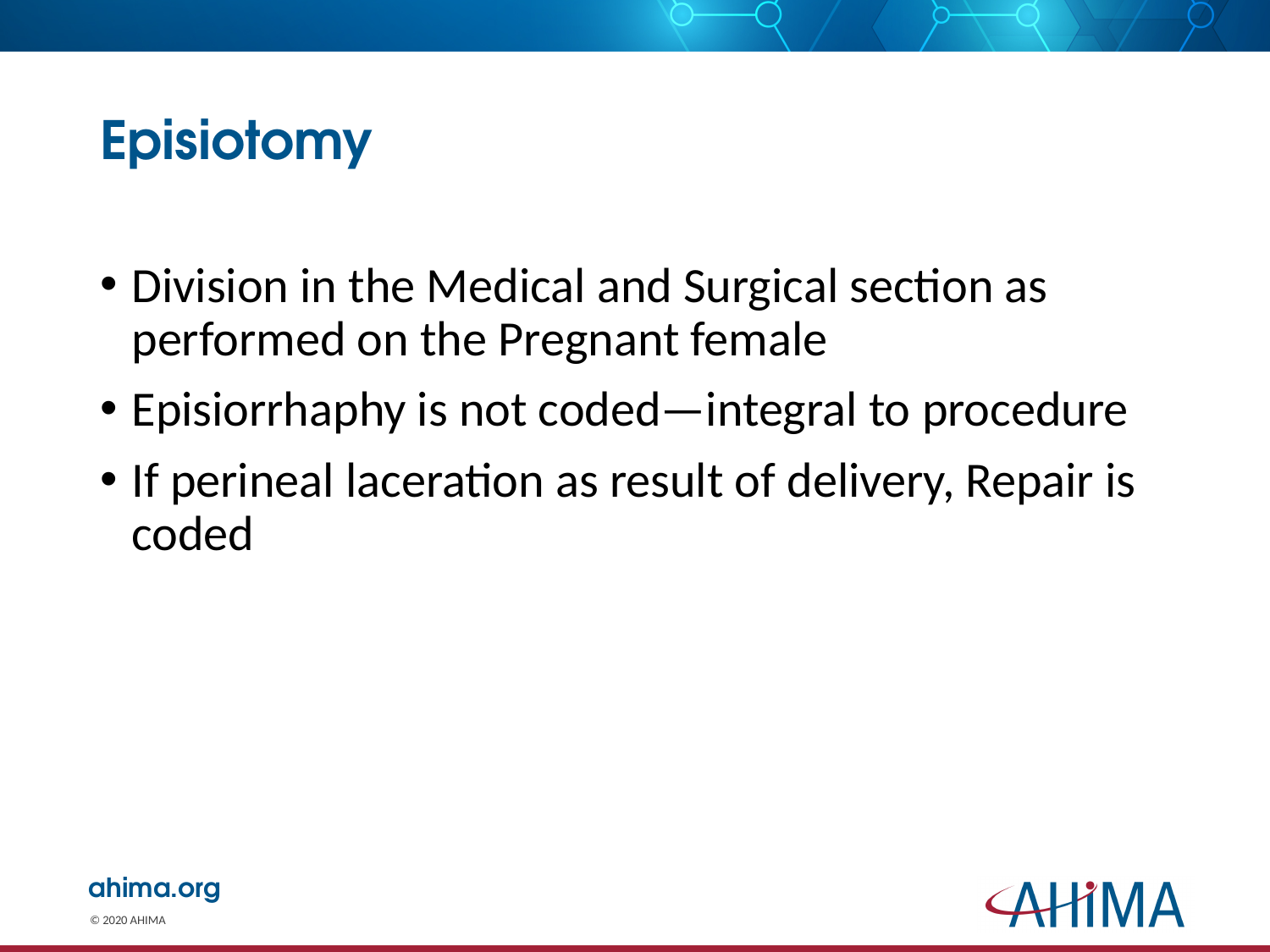

# Episiotomy
Division in the Medical and Surgical section as performed on the Pregnant female
Episiorrhaphy is not coded—integral to procedure
If perineal laceration as result of delivery, Repair is coded